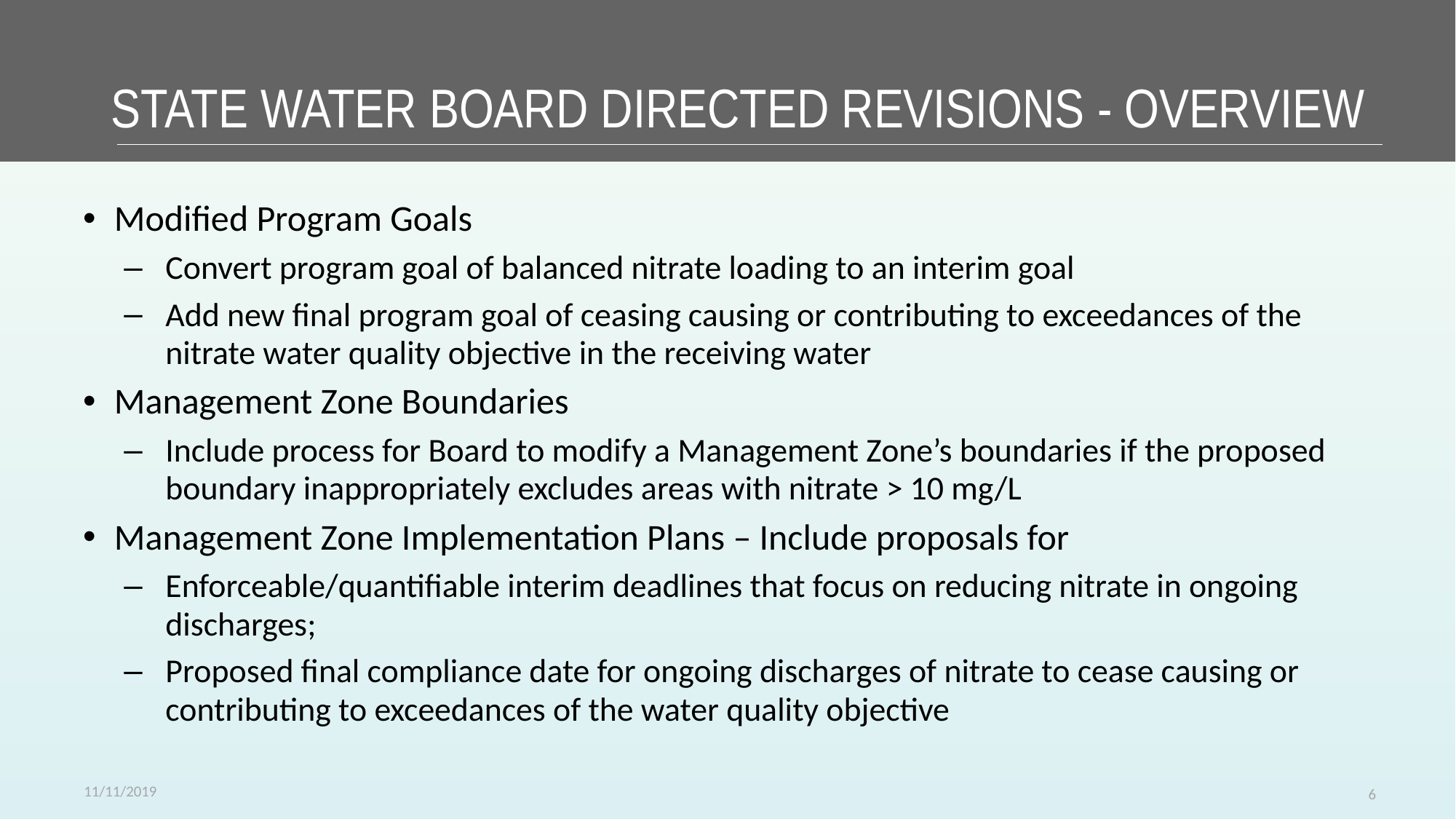

# State Water Board Directed Revisions - Overview
Modified Program Goals
Convert program goal of balanced nitrate loading to an interim goal
Add new final program goal of ceasing causing or contributing to exceedances of the nitrate water quality objective in the receiving water
Management Zone Boundaries
Include process for Board to modify a Management Zone’s boundaries if the proposed boundary inappropriately excludes areas with nitrate > 10 mg/L
Management Zone Implementation Plans – Include proposals for
Enforceable/quantifiable interim deadlines that focus on reducing nitrate in ongoing discharges;
Proposed final compliance date for ongoing discharges of nitrate to cease causing or contributing to exceedances of the water quality objective
11/11/2019
6